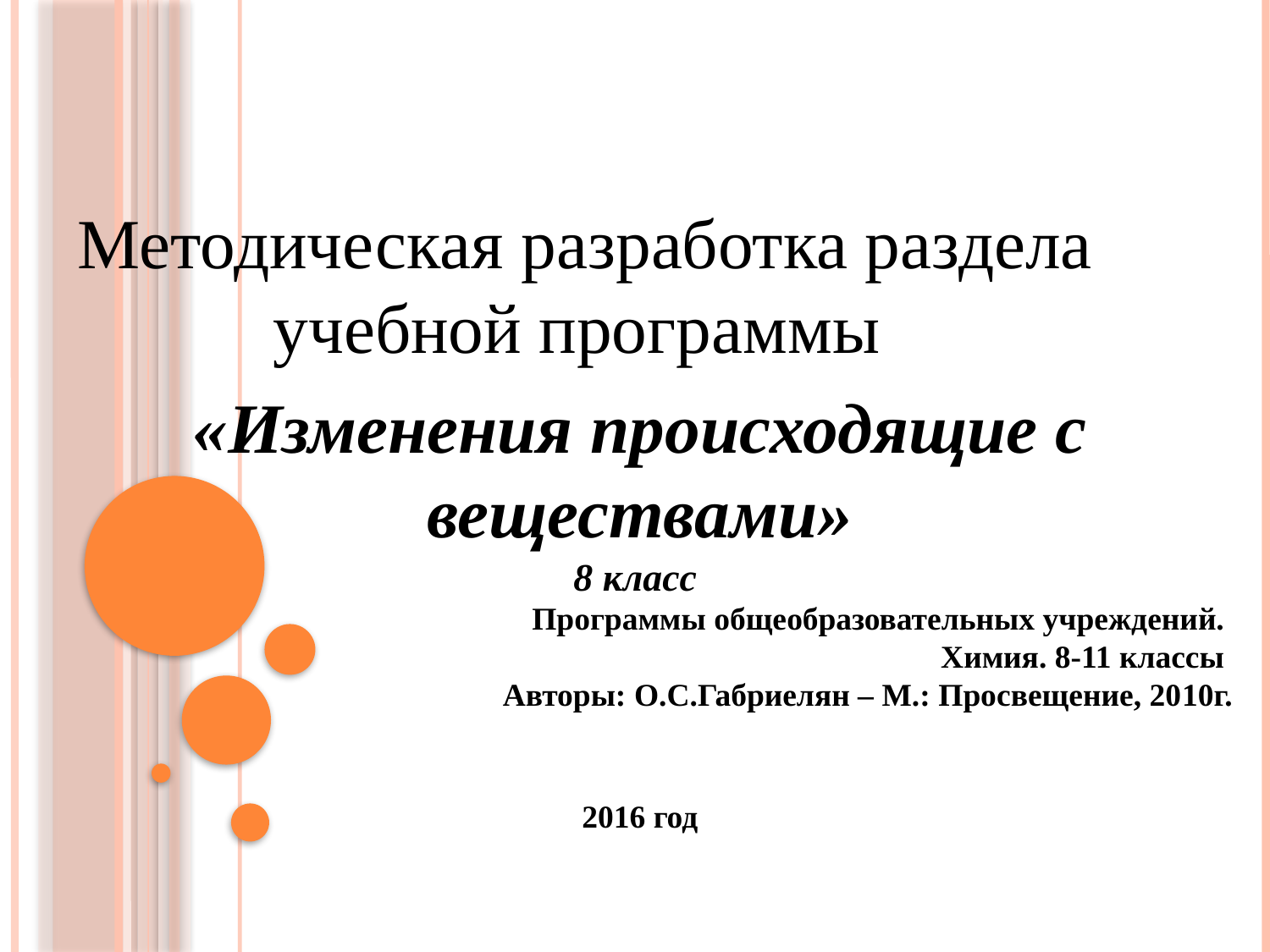

Методическая разработка раздела учебной программы
«Изменения происходящие с веществами»
8 класс
Программы общеобразовательных учреждений.
Химия. 8-11 классы
 Авторы: О.С.Габриелян – М.: Просвещение, 2010г.

2016 год

#